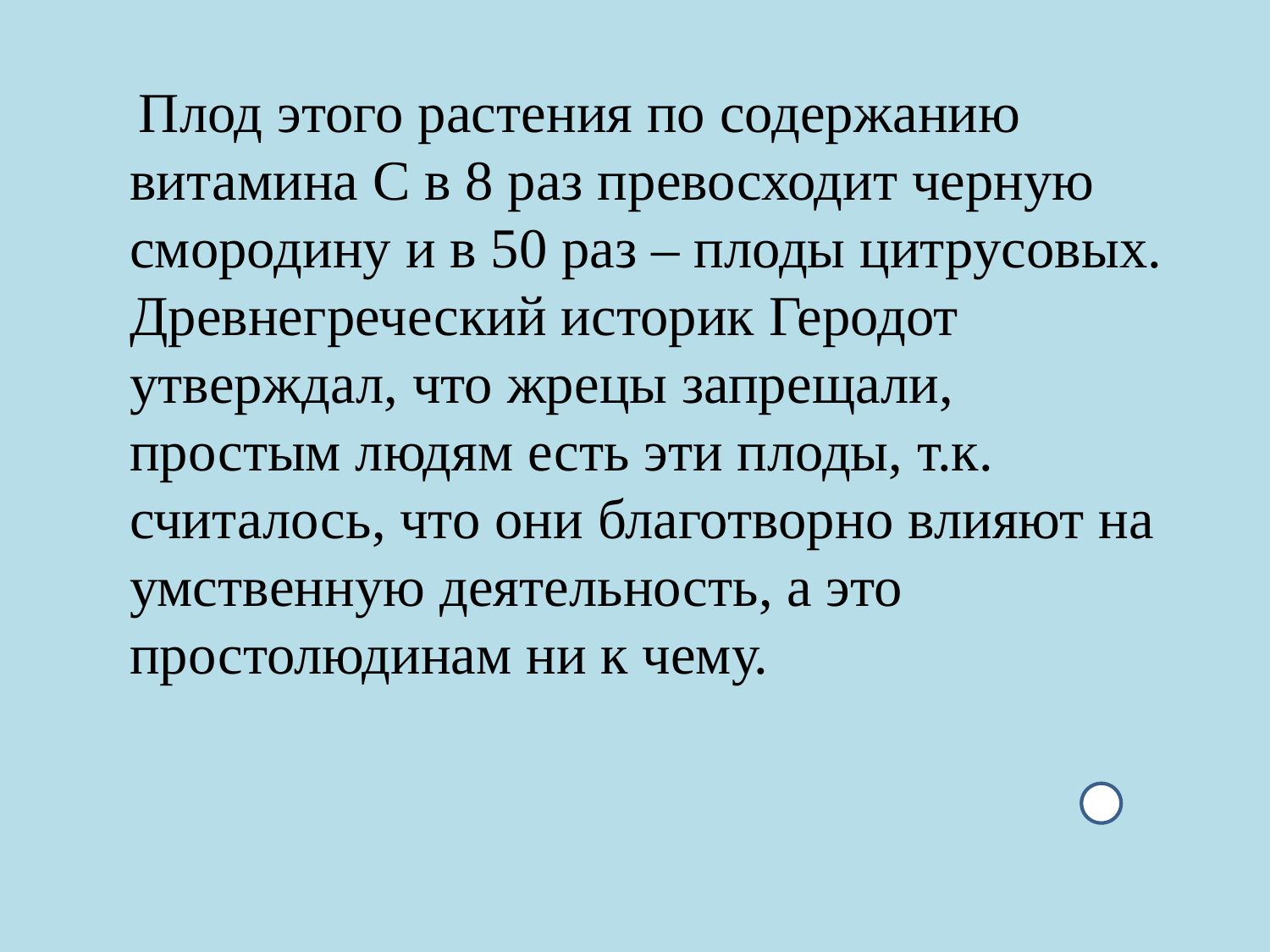

#
    Плод этого растения по содержанию витамина С в 8 раз превосходит черную смородину и в 50 раз – плоды цитрусовых. Древнегреческий историк Геродот утверждал, что жрецы запрещали,  простым людям есть эти плоды, т.к. считалось, что они благотворно влияют на умственную деятельность, а это простолюдинам ни к чему.